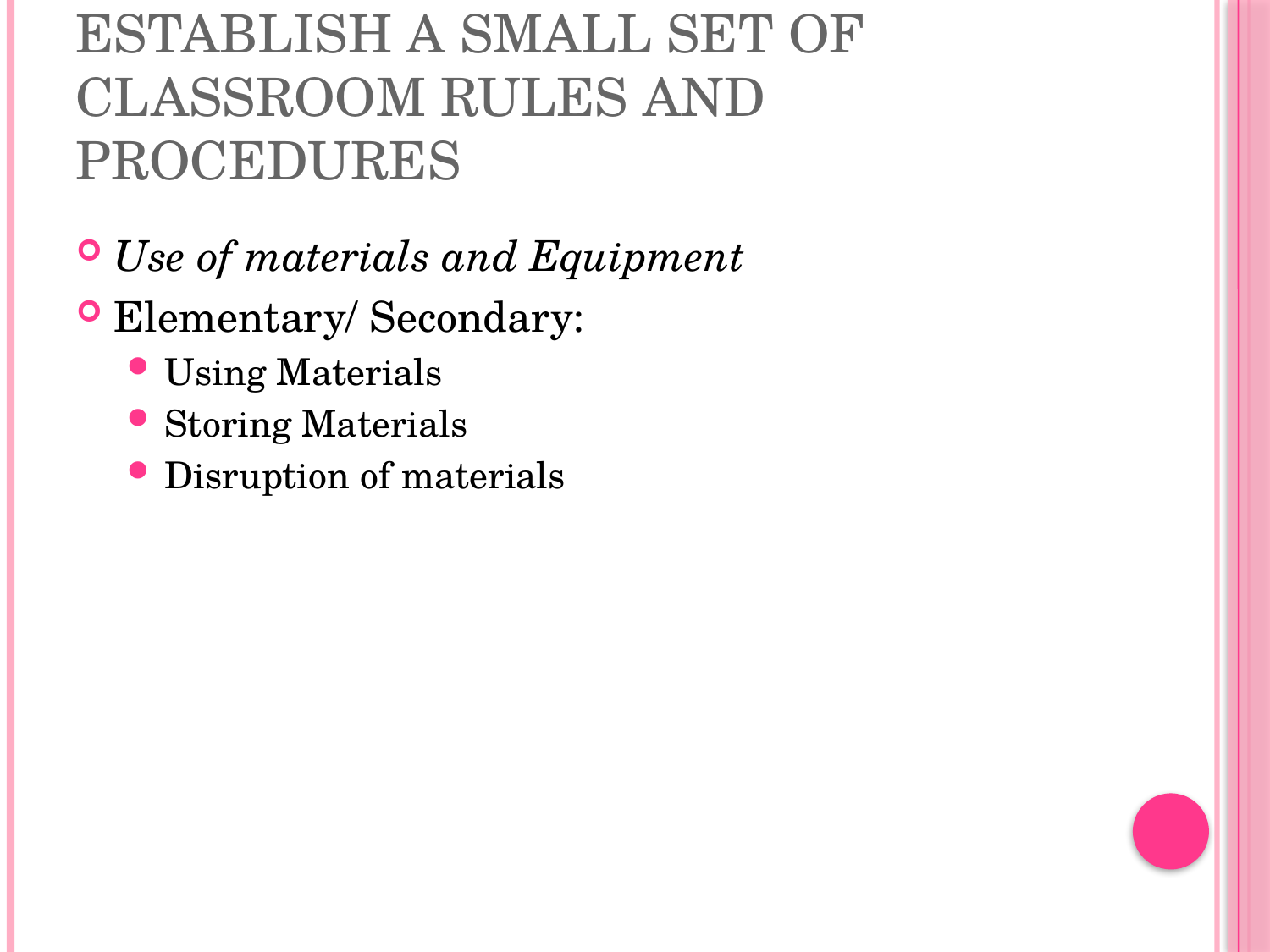

# Establish a small set of classroom rules and procedures
Use of materials and Equipment
Elementary/ Secondary:
Using Materials
Storing Materials
Disruption of materials